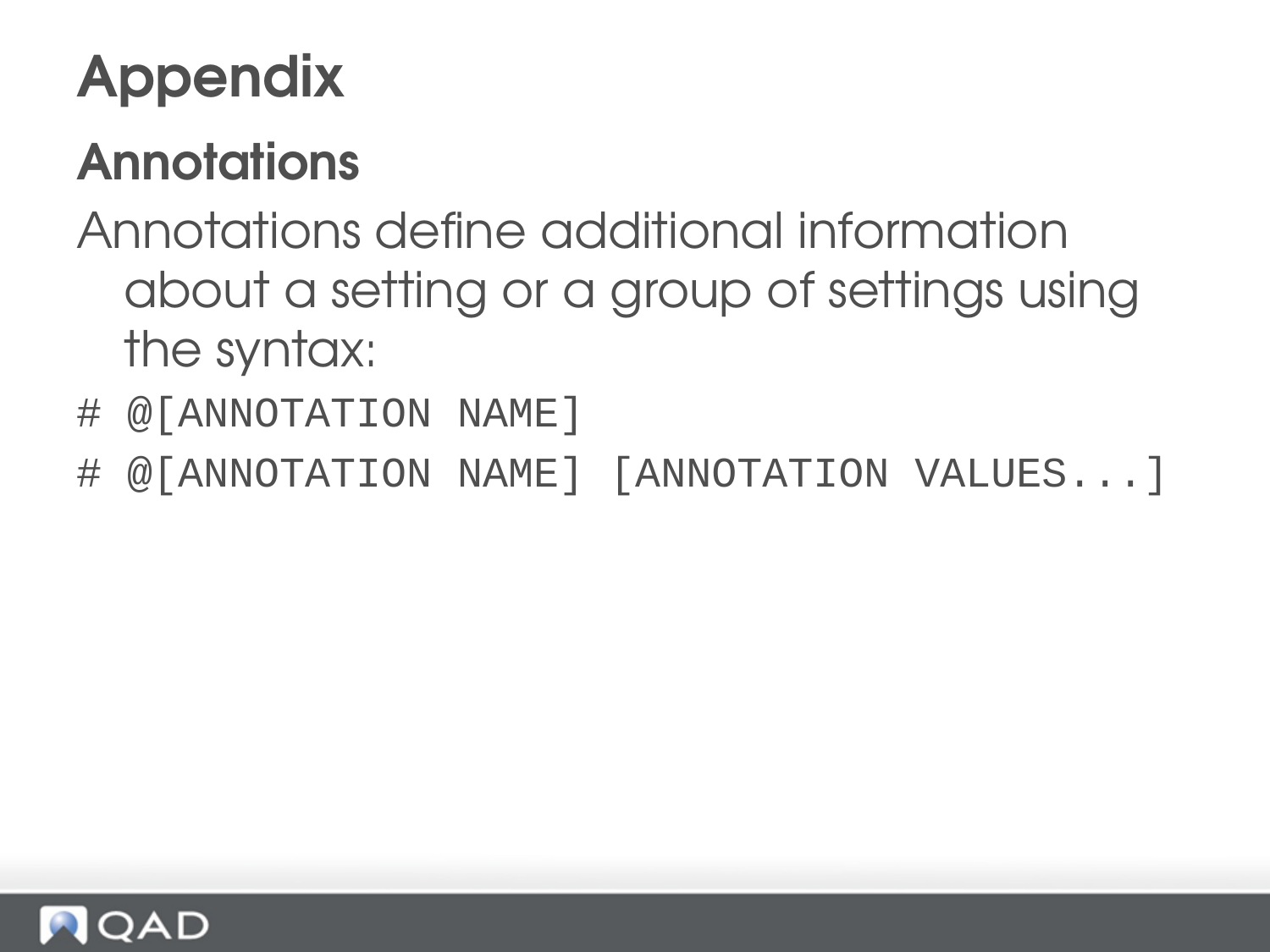

# Appendix
Annotations
Annotations define additional information about a setting or a group of settings using the syntax:
# @[ANNOTATION NAME]
# @[ANNOTATION NAME] [ANNOTATION VALUES...]